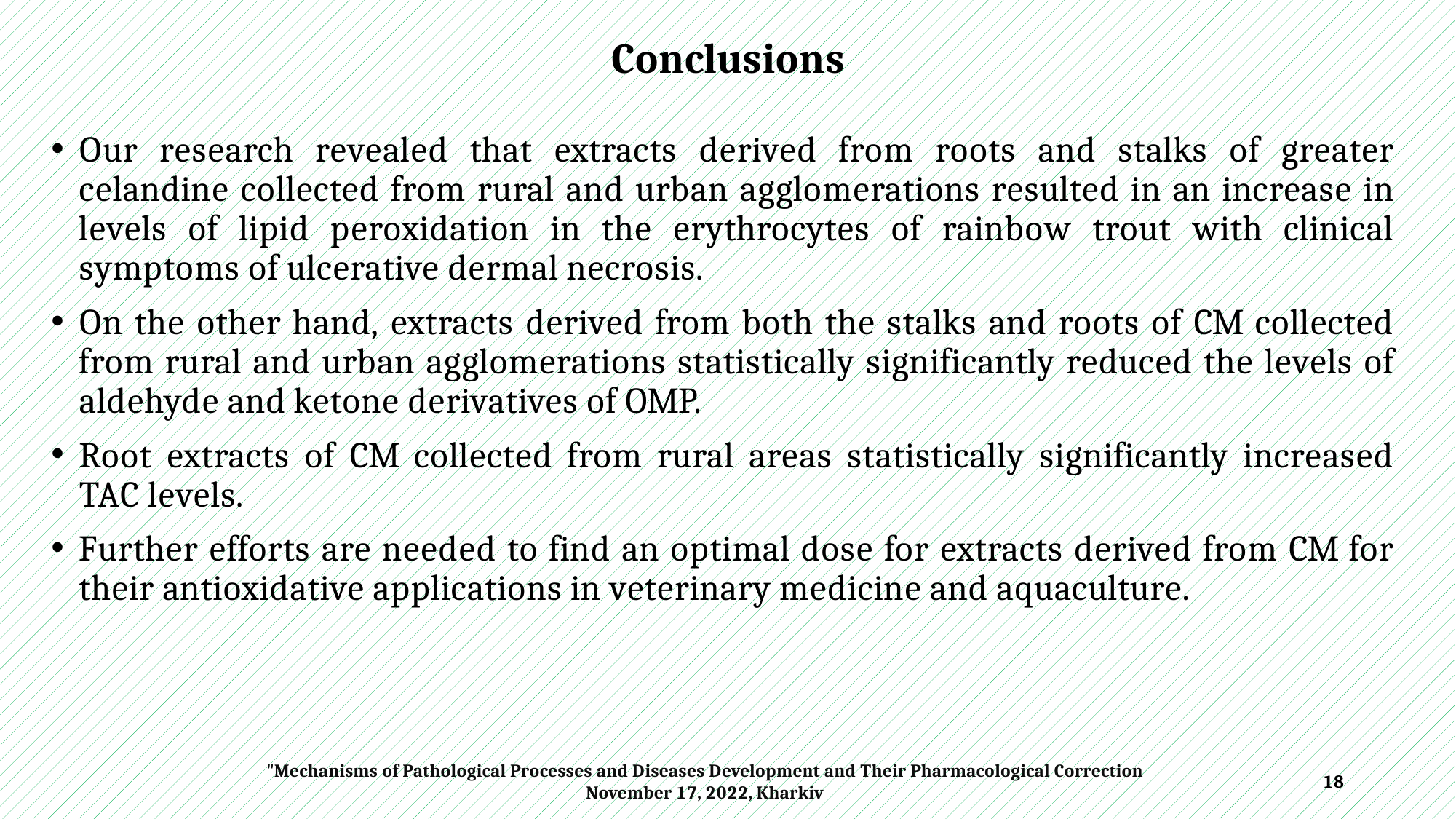

# Conclusions
Our research revealed that extracts derived from roots and stalks of greater celandine collected from rural and urban agglomerations resulted in an increase in levels of lipid peroxidation in the erythrocytes of rainbow trout with clinical symptoms of ulcerative dermal necrosis.
On the other hand, extracts derived from both the stalks and roots of CM collected from rural and urban agglomerations statistically significantly reduced the levels of aldehyde and ketone derivatives of OMP.
Root extracts of CM collected from rural areas statistically significantly increased TAC levels.
Further efforts are needed to find an optimal dose for extracts derived from CM for their antioxidative applications in veterinary medicine and aquaculture.
"Mechanisms of Pathological Processes and Diseases Development and Their Pharmacological Correction
November 17, 2022, Kharkiv
18